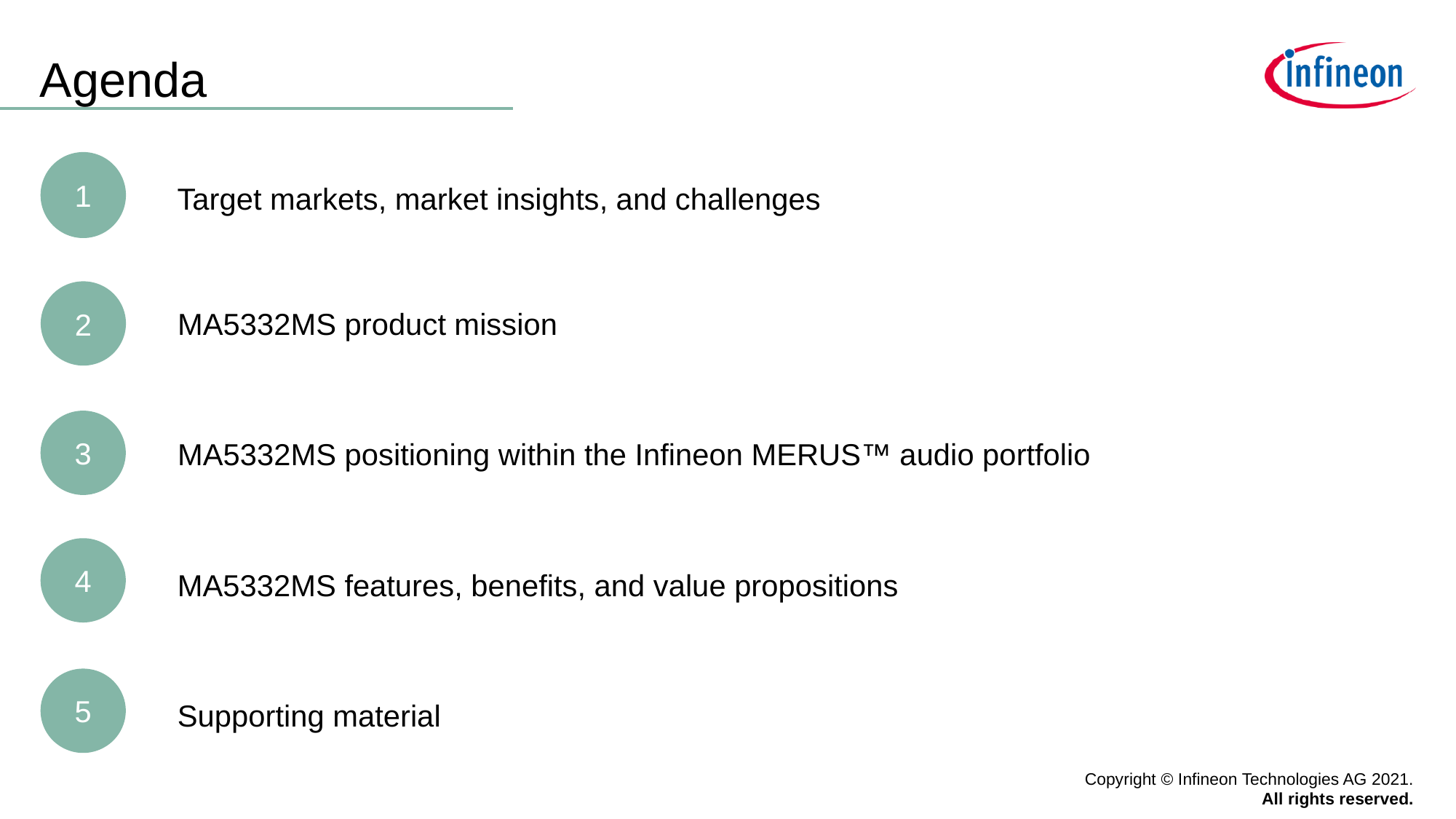

# Agenda
1
Target markets, market insights, and challenges
2
MA5332MS product mission
3
MA5332MS positioning within the Infineon MERUS™ audio portfolio
4
MA5332MS features, benefits, and value propositions
5
Supporting material